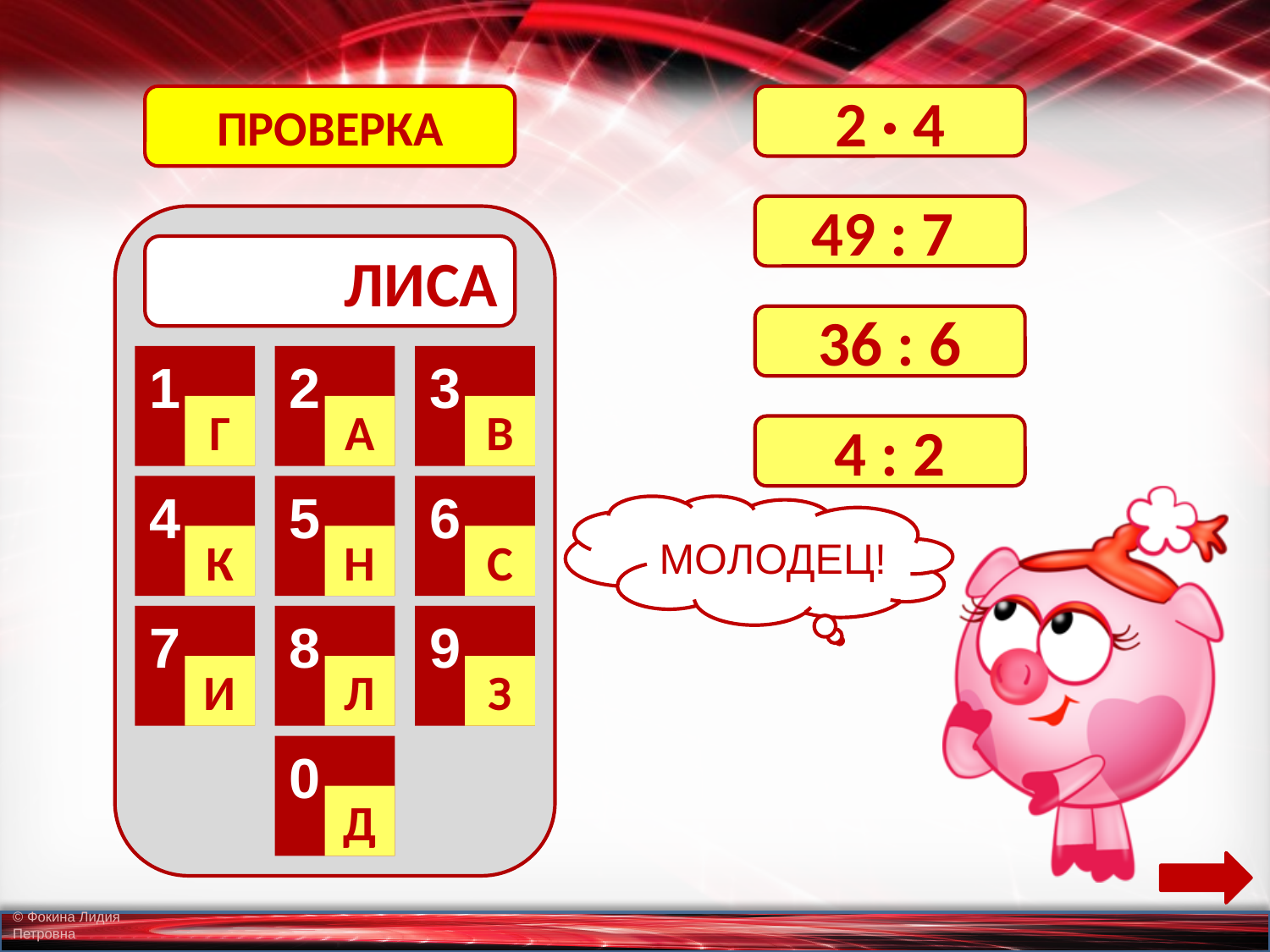

ПРОВЕРКА
2 · 4
49 : 7

ЛИСА
36 : 6

2
3
1
А
В
Г
4 : 2

4
5
6
МОЛОДЕЦ!
К
Н
С

7
8
9
И
Л
З

0
Д